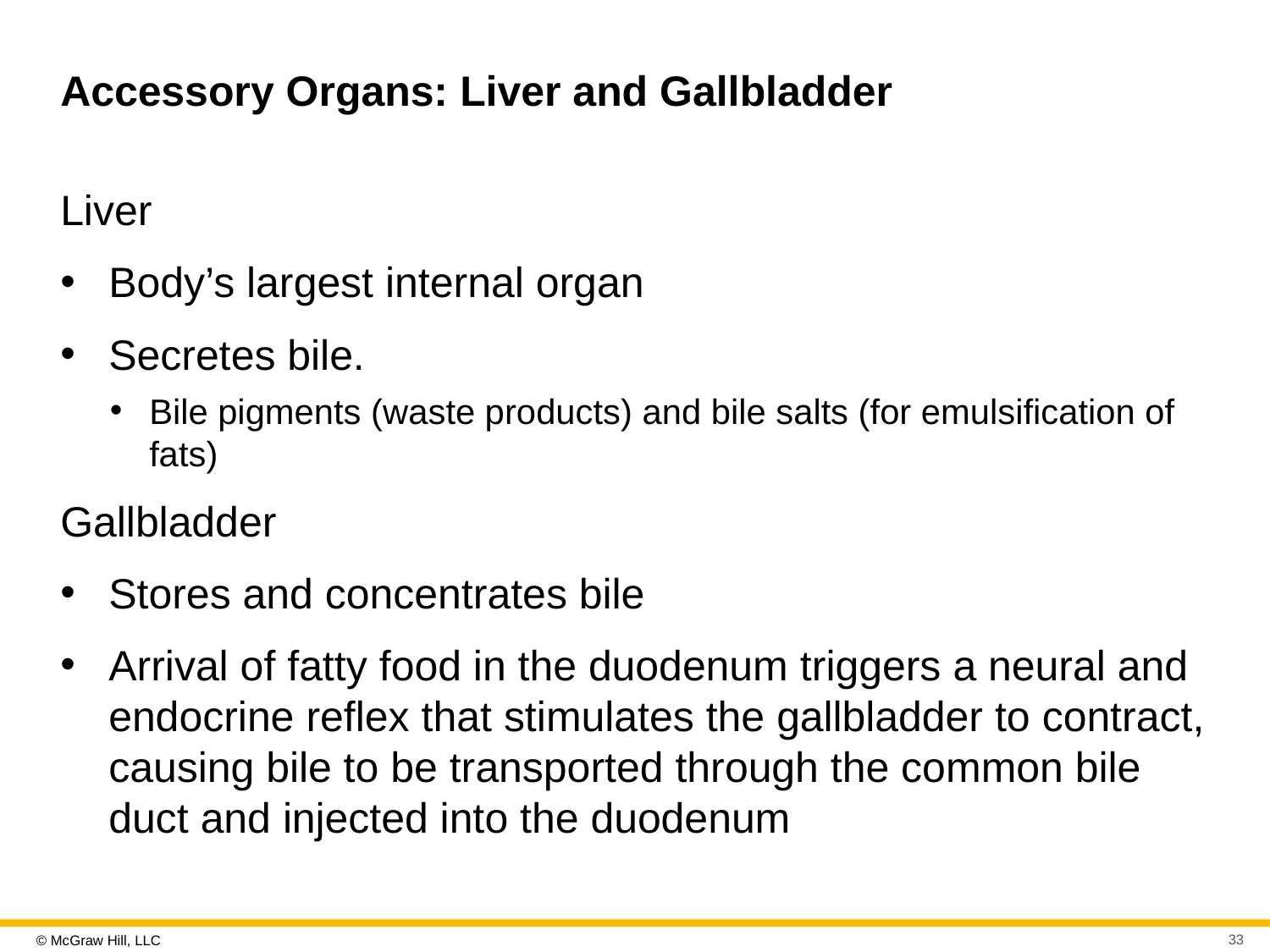

# Accessory Organs: Liver and Gallbladder
Liver
Body’s largest internal organ
Secretes bile.
Bile pigments (waste products) and bile salts (for emulsification of fats)
Gallbladder
Stores and concentrates bile
Arrival of fatty food in the duodenum triggers a neural and endocrine reflex that stimulates the gallbladder to contract, causing bile to be transported through the common bile duct and injected into the duodenum
33